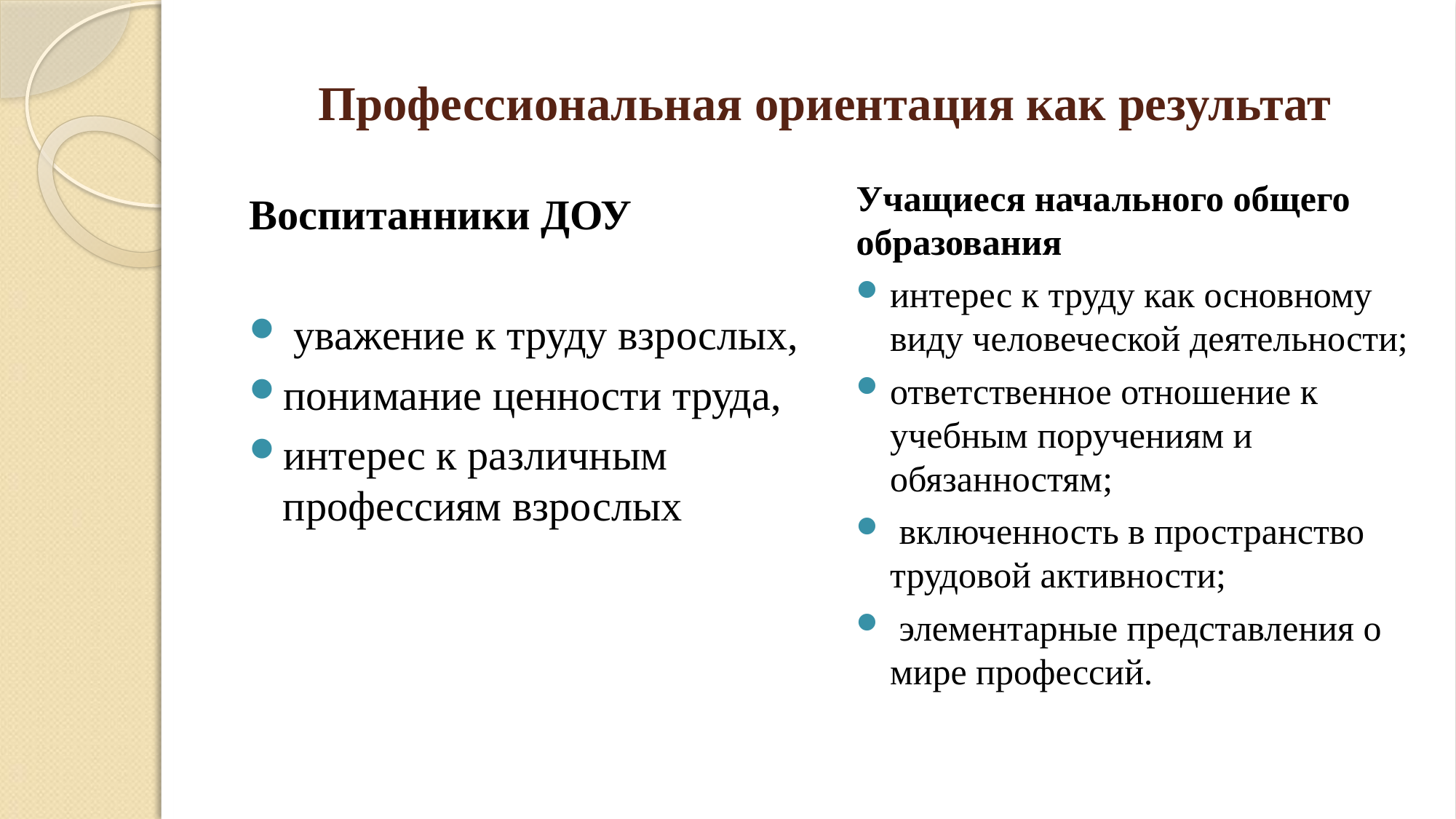

# Профессиональная ориентация как результат
Учащиеся начального общего образования
интерес к труду как основному виду человеческой деятельности;
ответственное отношение к учебным поручениям и обязанностям;
 включенность в пространство трудовой активности;
 элементарные представления о мире профессий.

Воспитанники ДОУ

 уважение к труду взрослых,
понимание ценности труда,
интерес к различным профессиям взрослых